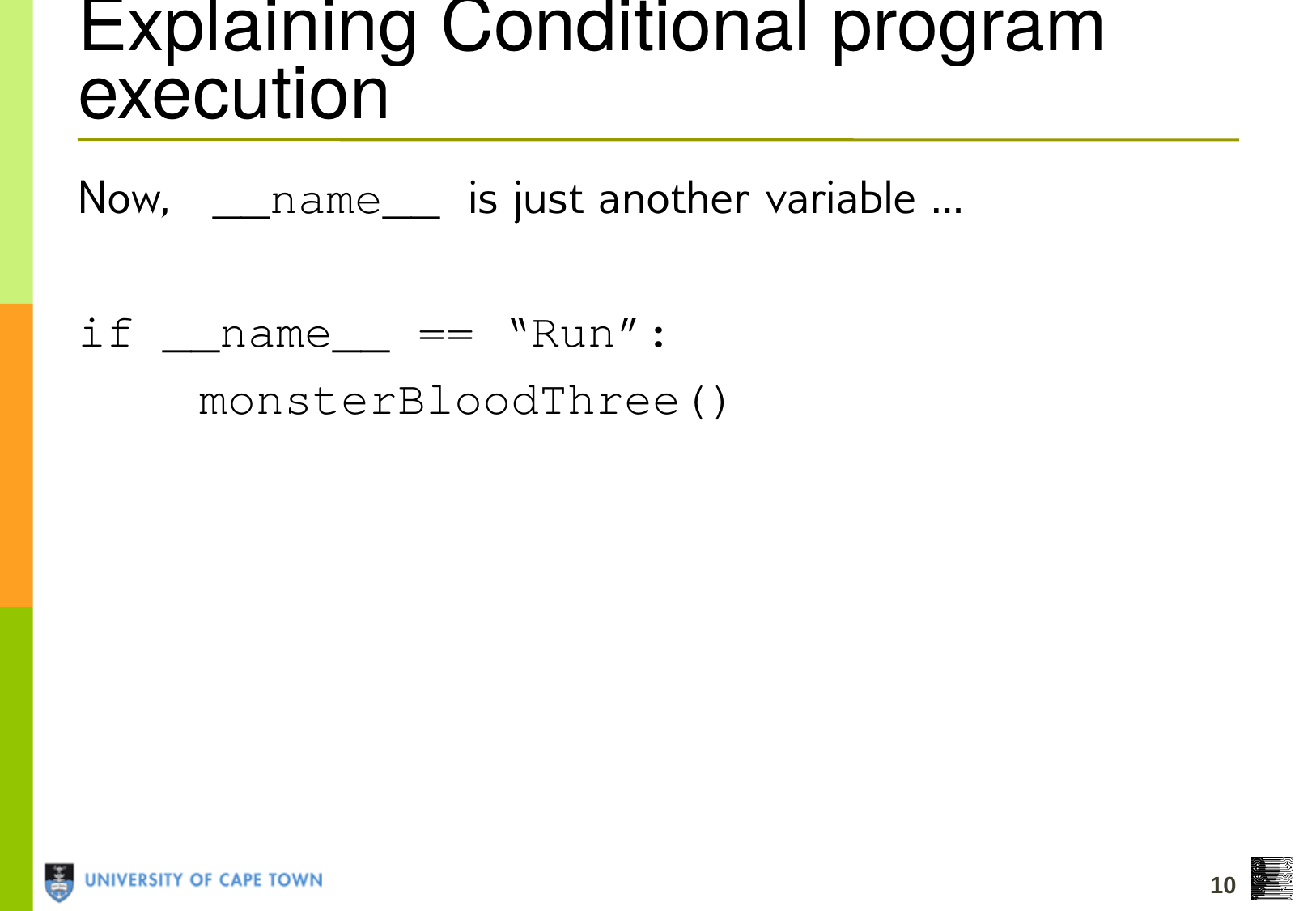

# Explaining Conditional program execution
Now,   __name__ is just another variable …

if __name__ == “Run”:
	monsterBloodThree()

10